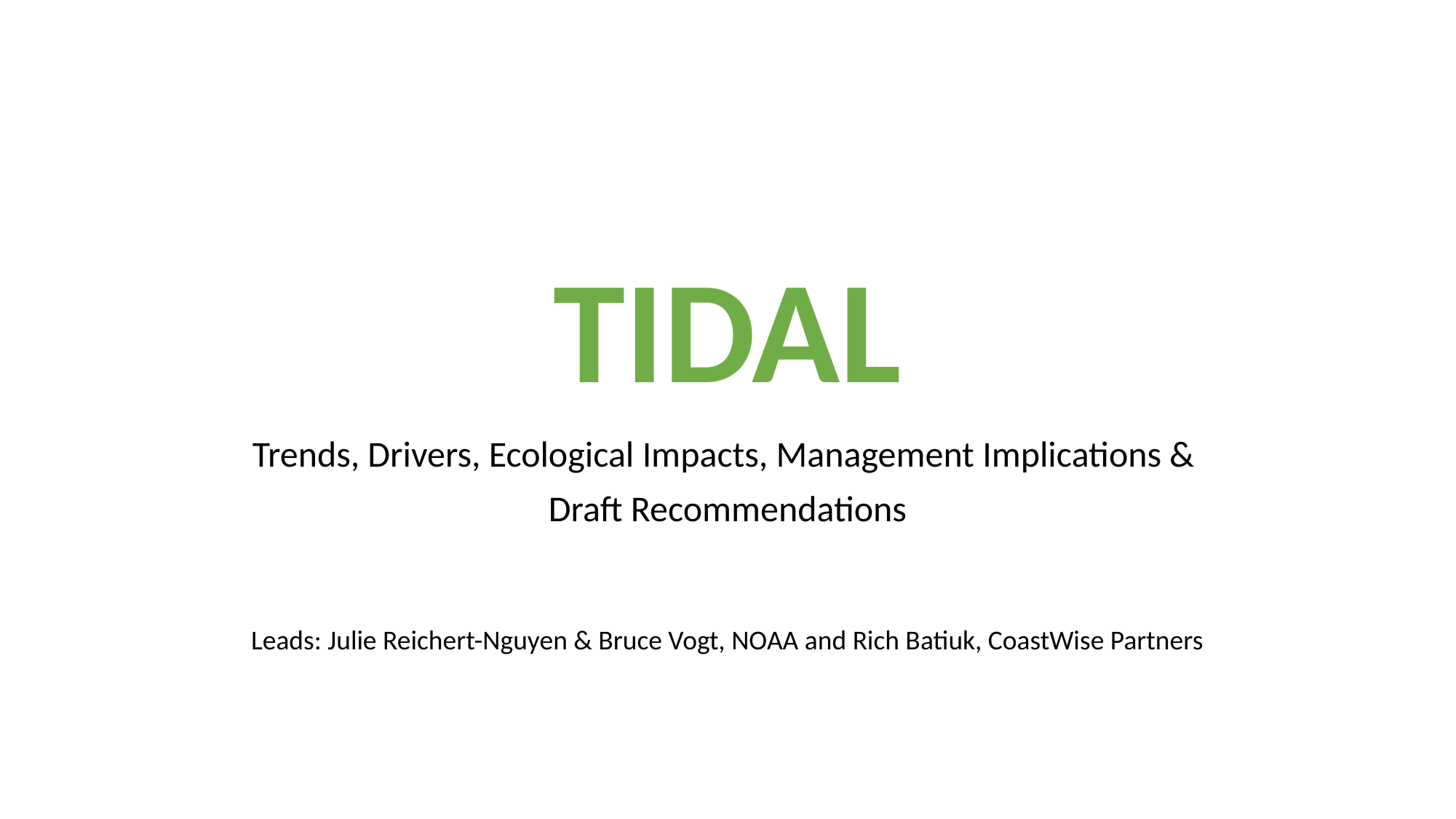

# TIDAL
Trends, Drivers, Ecological Impacts, Management Implications &
Draft Recommendations
Leads: Julie Reichert-Nguyen & Bruce Vogt, NOAA and Rich Batiuk, CoastWise Partners